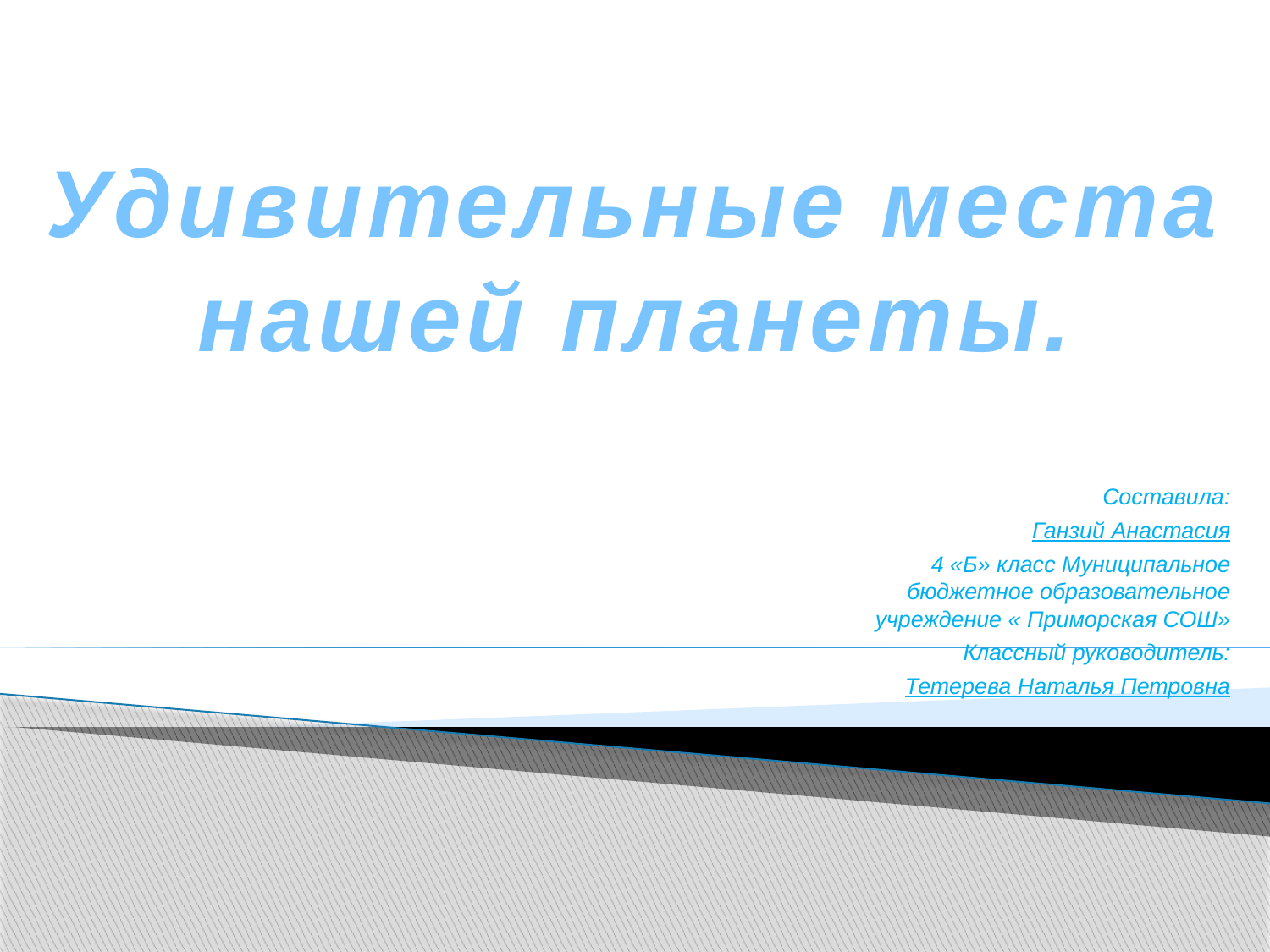

Удивительные места нашей планеты.
#
Составила:
 Ганзий Анастасия
4 «Б» класс Муниципальное бюджетное образовательное учреждение « Приморская СОШ»
Классный руководитель:
Тетерева Наталья Петровна